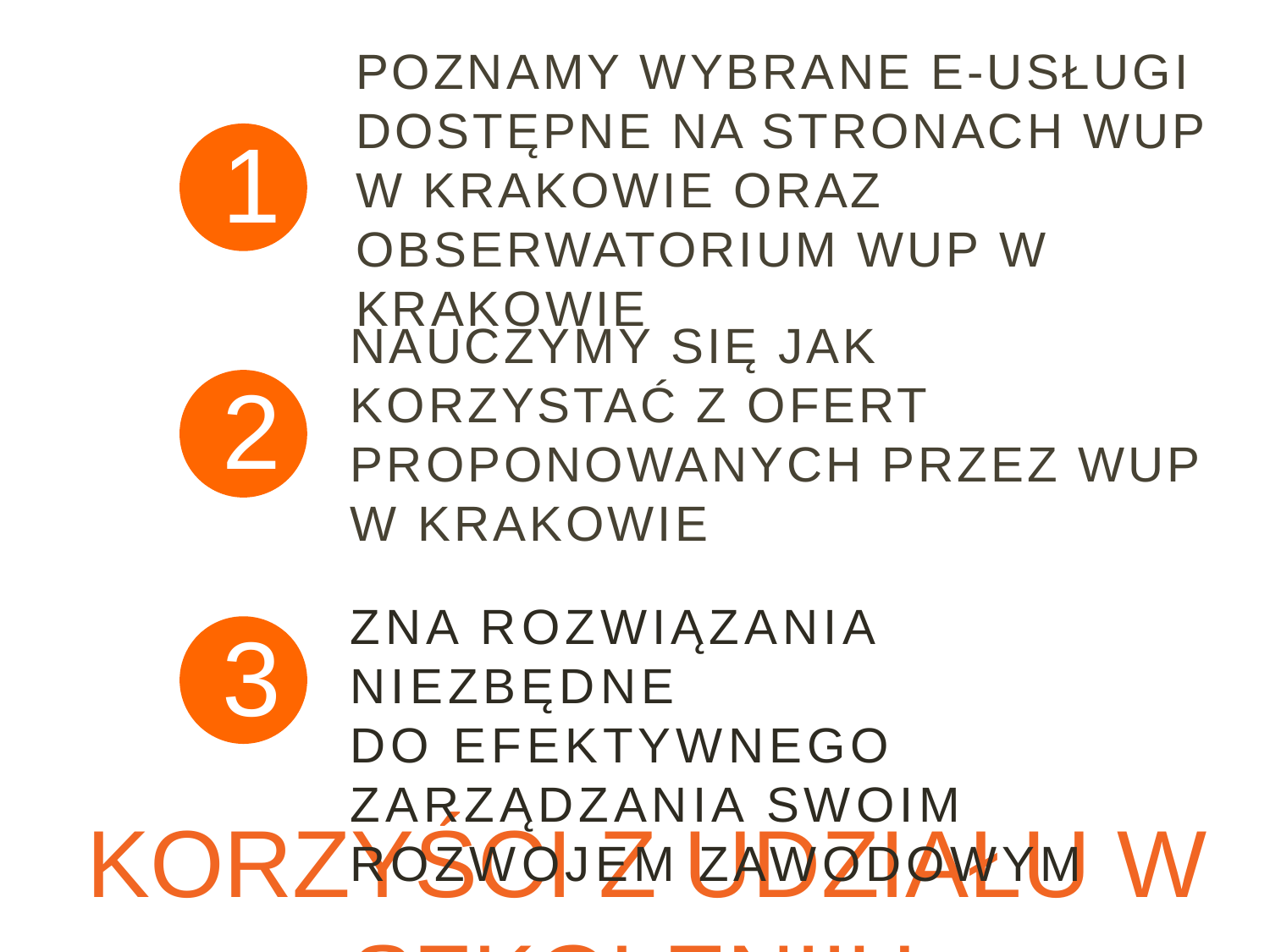

poznamy wybrane e-usługi dostępne na stronach WUP w Krakowie oraz obserwatorium WUP w Krakowie

# Nauczymy się jak korzystać z ofert proponowanych przez WUP w Krakowie

ZNA ROZWIĄZANIA NIEZBĘDNE
DO EFEKTYWNEGO ZARZĄDZANIA SWOIM ROZWOJEM ZAWODOWYM

KORZYŚCI Z UDZIAŁU W SZKOLENIIU